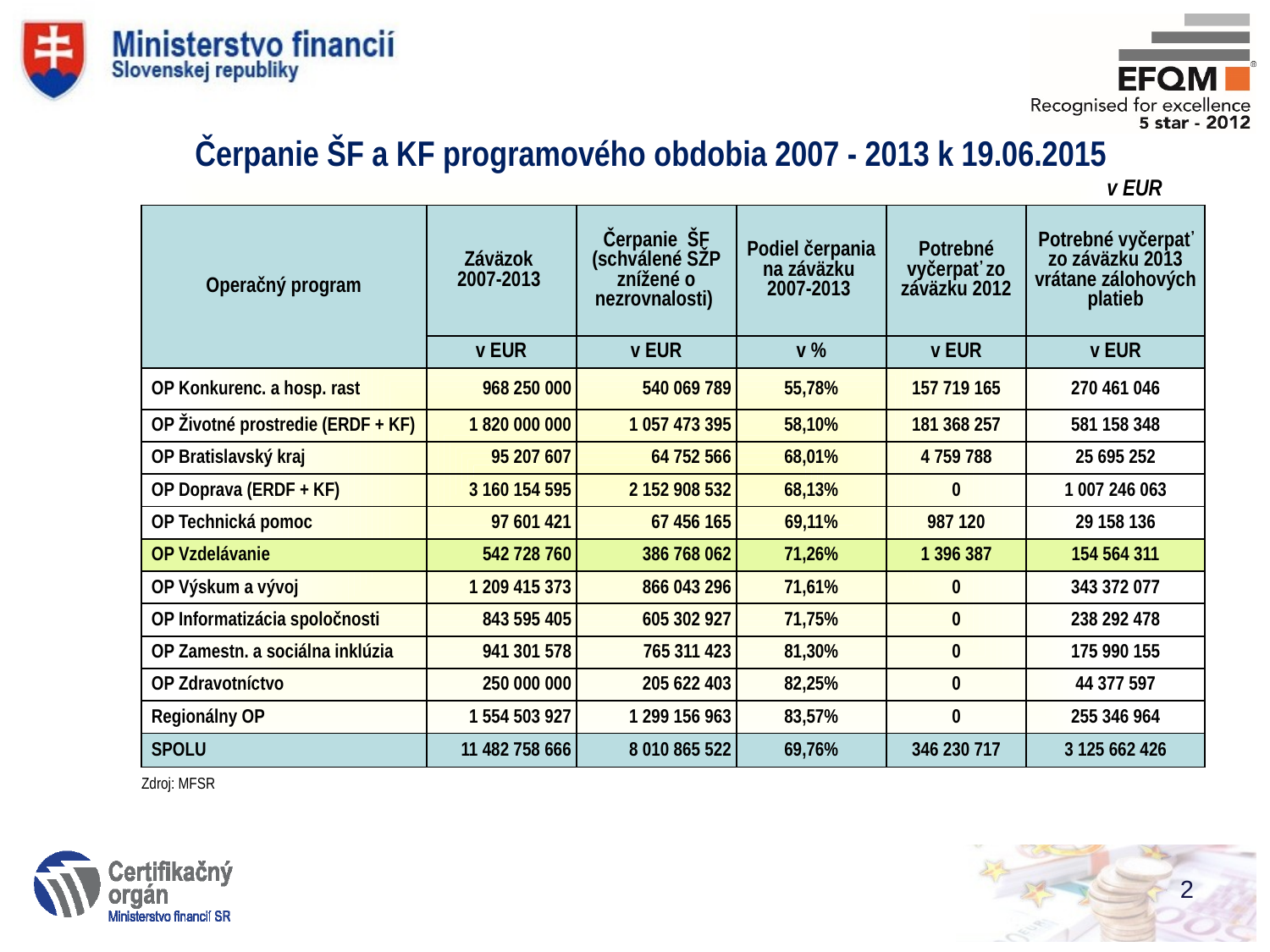

# Čerpanie ŠF a KF programového obdobia 2007 - 2013 k 19.06.2015
v EUR
| Operačný program | Záväzok 2007-2013 | Čerpanie ŠF (schválené SŽP znížené o nezrovnalosti) | Podiel čerpania na záväzku 2007-2013 | Potrebné vyčerpať zo záväzku 2012 | Potrebné vyčerpať zo záväzku 2013 vrátane zálohových platieb |
| --- | --- | --- | --- | --- | --- |
|  | v EUR | v EUR | v % | v EUR | v EUR |
| OP Konkurenc. a hosp. rast | 968 250 000 | 540 069 789 | 55,78% | 157 719 165 | 270 461 046 |
| OP Životné prostredie (ERDF + KF) | 1 820 000 000 | 1 057 473 395 | 58,10% | 181 368 257 | 581 158 348 |
| OP Bratislavský kraj | 95 207 607 | 64 752 566 | 68,01% | 4 759 788 | 25 695 252 |
| OP Doprava (ERDF + KF) | 3 160 154 595 | 2 152 908 532 | 68,13% | 0 | 1 007 246 063 |
| OP Technická pomoc | 97 601 421 | 67 456 165 | 69,11% | 987 120 | 29 158 136 |
| OP Vzdelávanie | 542 728 760 | 386 768 062 | 71,26% | 1 396 387 | 154 564 311 |
| OP Výskum a vývoj | 1 209 415 373 | 866 043 296 | 71,61% | 0 | 343 372 077 |
| OP Informatizácia spoločnosti | 843 595 405 | 605 302 927 | 71,75% | 0 | 238 292 478 |
| OP Zamestn. a sociálna inklúzia | 941 301 578 | 765 311 423 | 81,30% | 0 | 175 990 155 |
| OP Zdravotníctvo | 250 000 000 | 205 622 403 | 82,25% | 0 | 44 377 597 |
| Regionálny OP | 1 554 503 927 | 1 299 156 963 | 83,57% | 0 | 255 346 964 |
| SPOLU | 11 482 758 666 | 8 010 865 522 | 69,76% | 346 230 717 | 3 125 662 426 |
| Zdroj: MFSR |  |  |  |  |  |
2